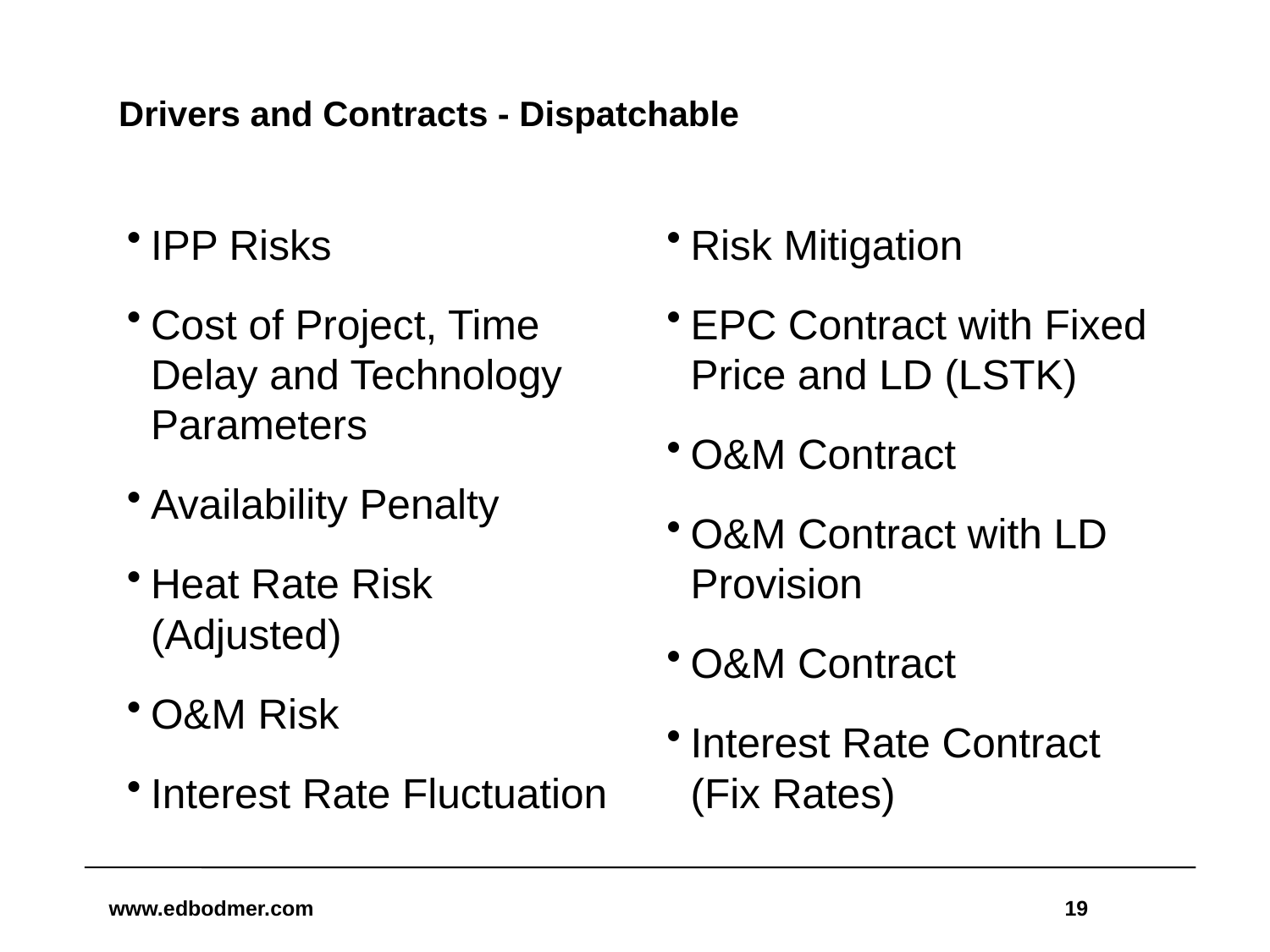

# Drivers and Contracts - Dispatchable
IPP Risks
Cost of Project, Time Delay and Technology Parameters
Availability Penalty
Heat Rate Risk (Adjusted)
O&M Risk
Interest Rate Fluctuation
Risk Mitigation
EPC Contract with Fixed Price and LD (LSTK)
O&M Contract
O&M Contract with LD Provision
O&M Contract
Interest Rate Contract (Fix Rates)